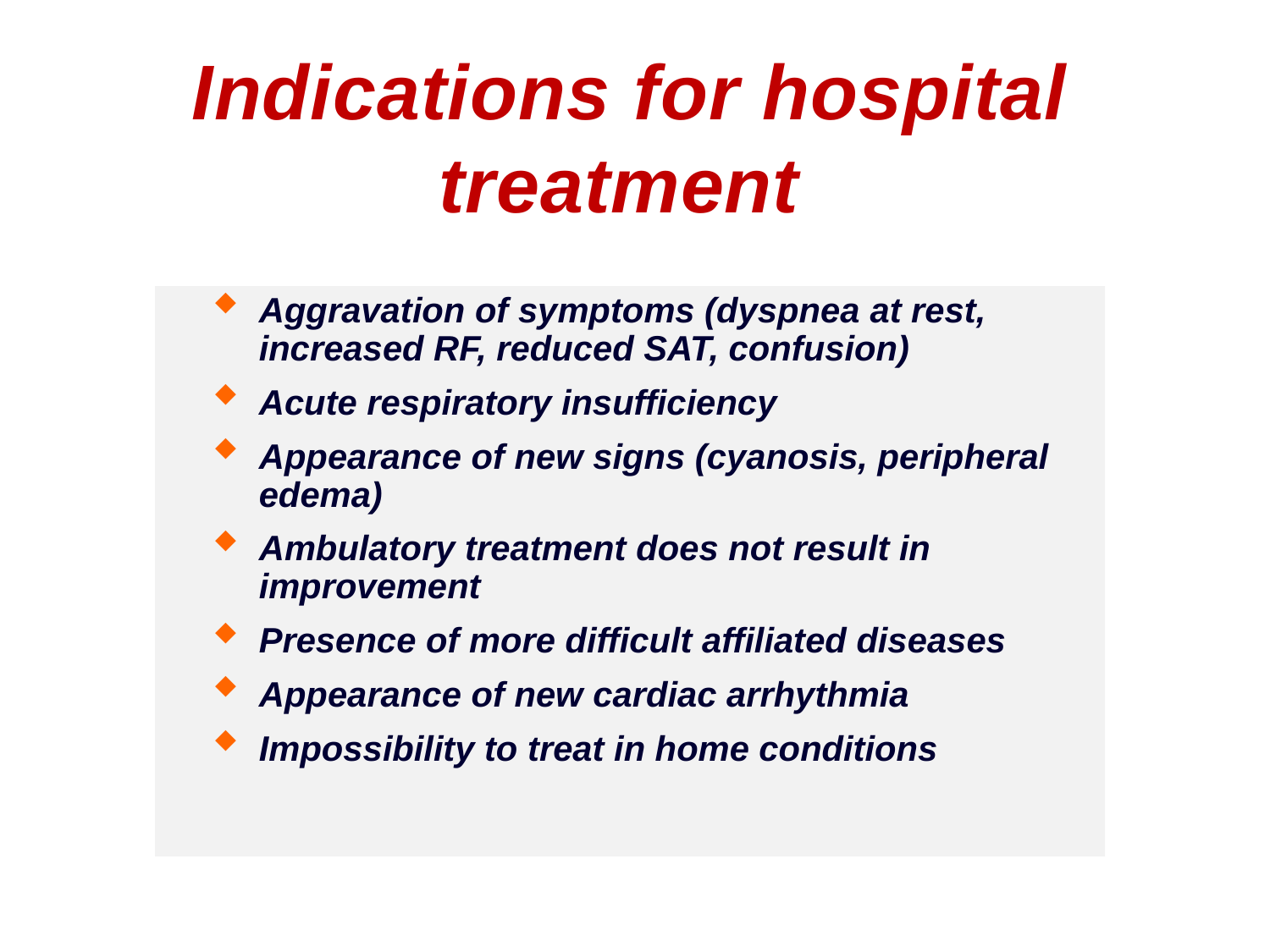

# Indications for hospital treatment
Aggravation of symptoms (dyspnea at rest, increased RF, reduced SAT, confusion)
Acute respiratory insufficiency
Appearance of new signs (cyanosis, peripheral edema)
Ambulatory treatment does not result in improvement
Presence of more difficult affiliated diseases
Appearance of new cardiac arrhythmia
Impossibility to treat in home conditions